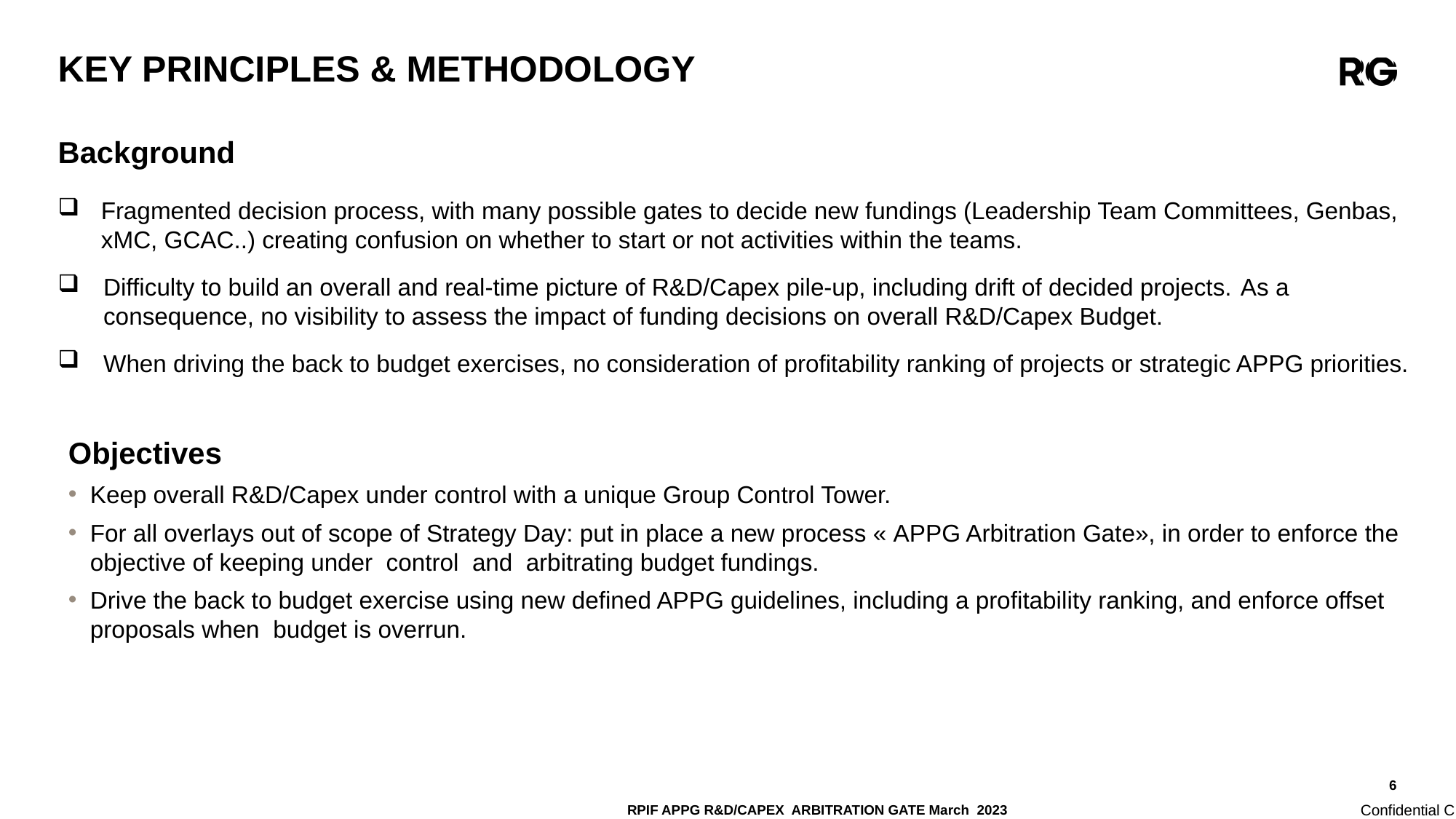

KEY PRINCIPLES & METHODOLOGY

# Background
Fragmented decision process, with many possible gates to decide new fundings (Leadership Team Committees, Genbas, xMC, GCAC..) creating confusion on whether to start or not activities within the teams.
Difficulty to build an overall and real-time picture of R&D/Capex pile-up, including drift of decided projects. As a consequence, no visibility to assess the impact of funding decisions on overall R&D/Capex Budget.
When driving the back to budget exercises, no consideration of profitability ranking of projects or strategic APPG priorities.

Objectives
Keep overall R&D/Capex under control with a unique Group Control Tower.
For all overlays out of scope of Strategy Day: put in place a new process « APPG Arbitration Gate», in order to enforce the objective of keeping under  control  and  arbitrating budget fundings.
Drive the back to budget exercise using new defined APPG guidelines, including a profitability ranking, and enforce offset proposals when  budget is overrun.

RPIF APPG R&D/CAPEX  ARBITRATION GATE March  2023